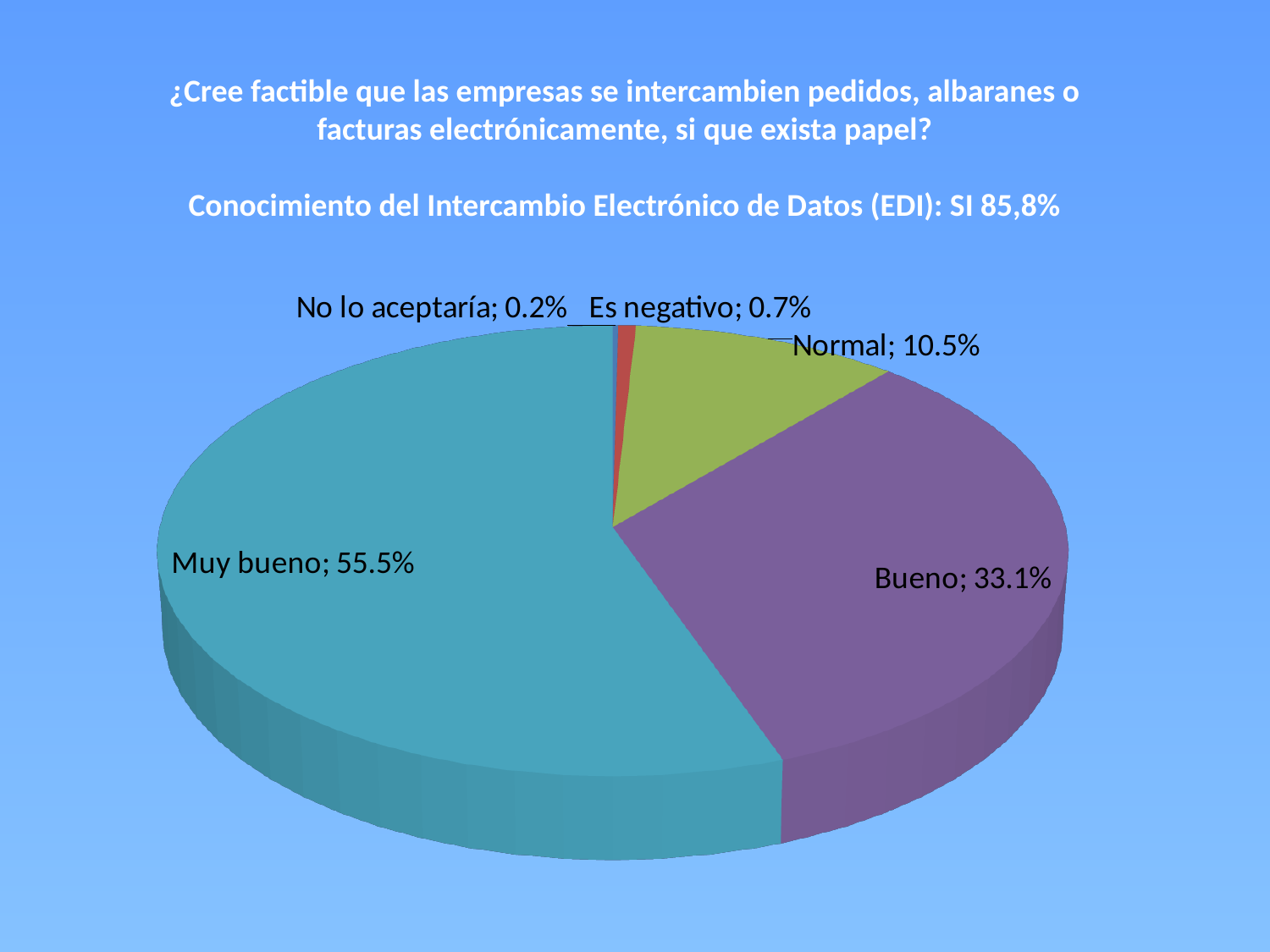

¿Cree factible que las empresas se intercambien pedidos, albaranes o facturas electrónicamente, si que exista papel?

Conocimiento del Intercambio Electrónico de Datos (EDI): SI 85,8%

[unsupported chart]